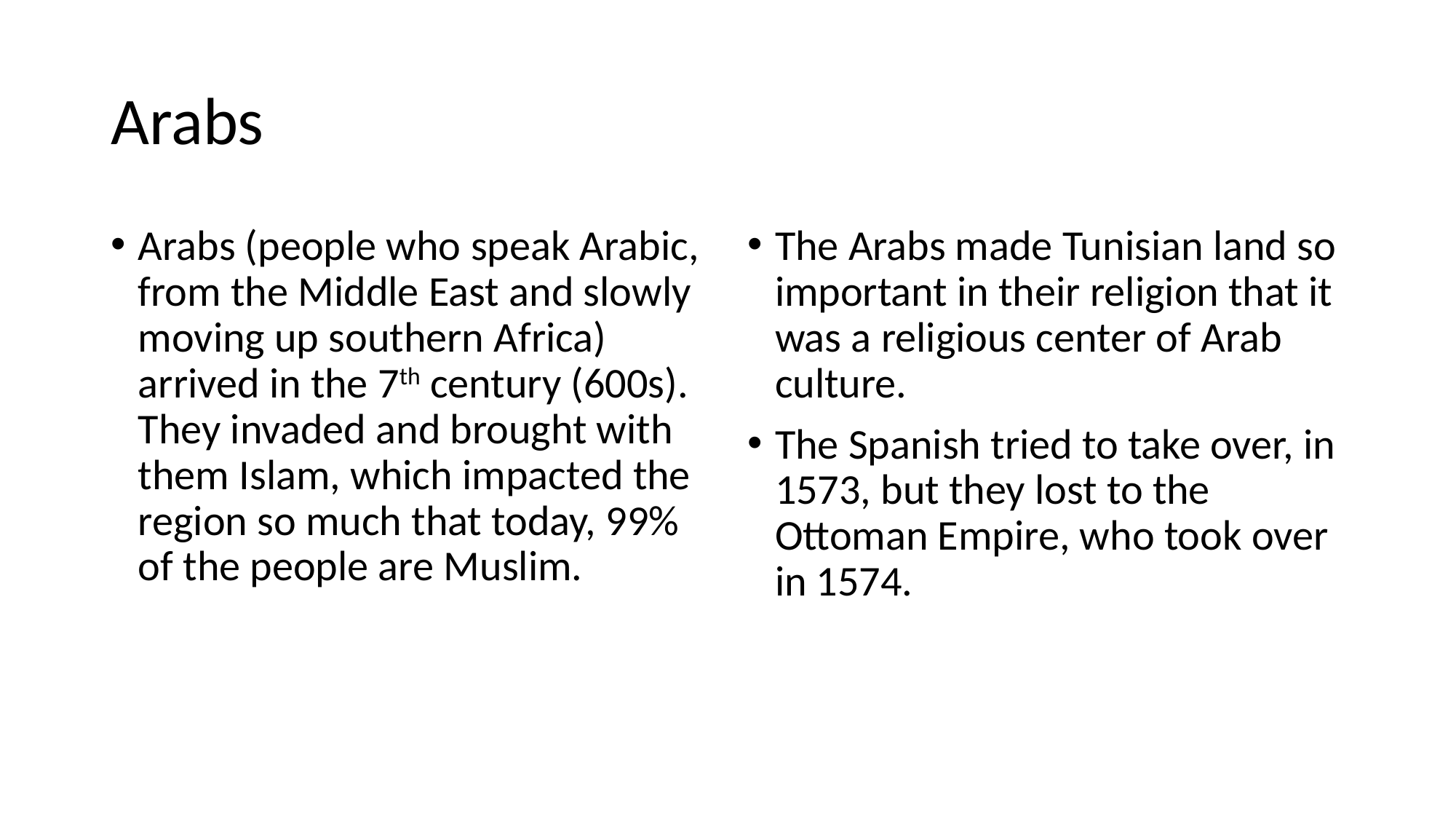

# Arabs
Arabs (people who speak Arabic, from the Middle East and slowly moving up southern Africa) arrived in the 7th century (600s).  They invaded and brought with them Islam, which impacted the region so much that today, 99% of the people are Muslim.
The Arabs made Tunisian land so important in their religion that it was a religious center of Arab culture.
The Spanish tried to take over, in 1573, but they lost to the Ottoman Empire, who took over in 1574.